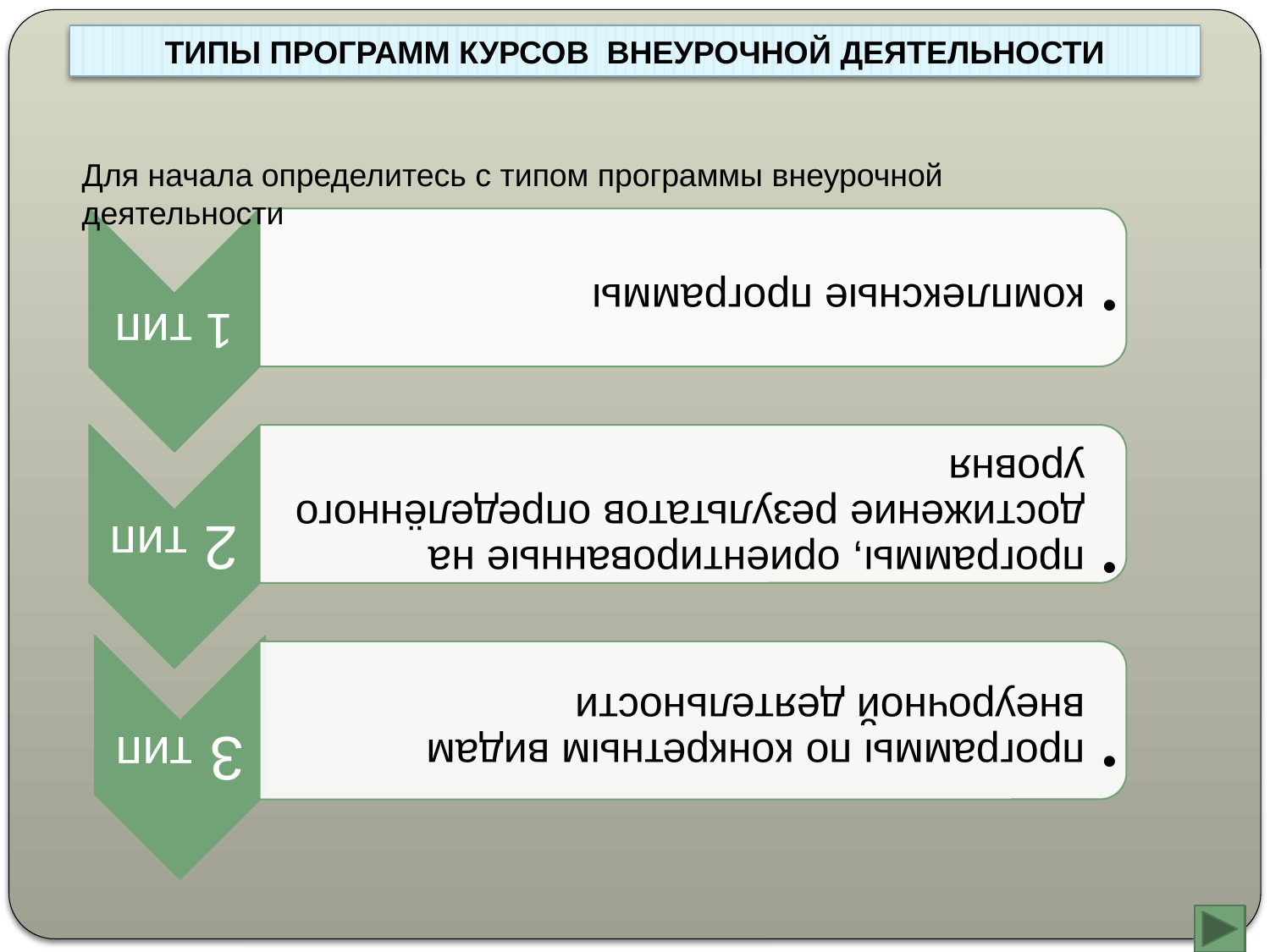

ТИПЫ ПРОГРАММ КУРСОВ  ВНЕУРОЧНОЙ ДЕЯТЕЛЬНОСТИ
Для начала определитесь с типом программы внеурочной деятельности
1 тип
комплексные программы
2 тип
программы, ориентированные на достижение результатов определённого уровня
3 тип
программы по конкретным видам внеурочной деятельности